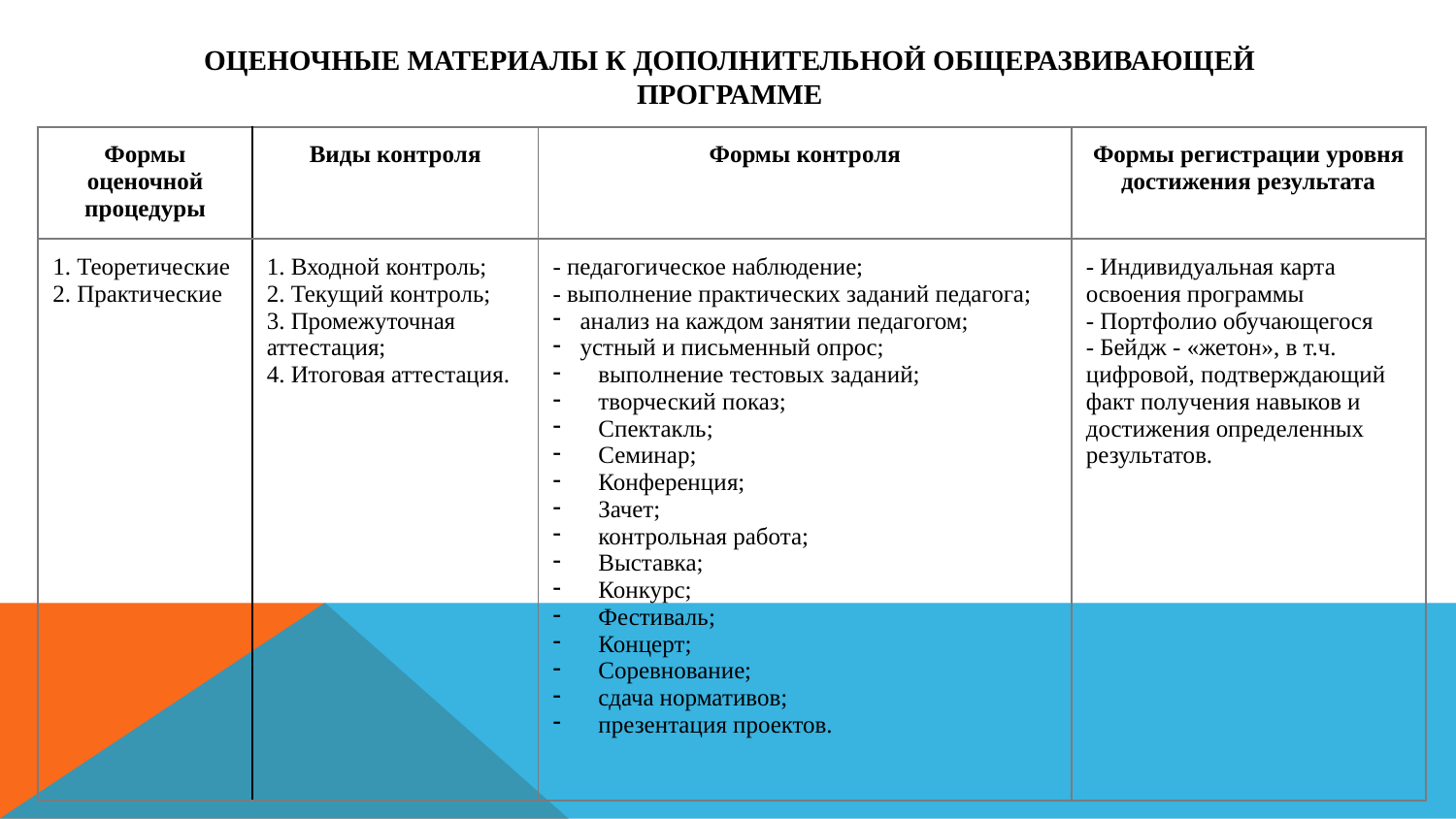

# Оценочные материалы к дополнительной общеразвивающей программе
| Формы оценочной процедуры | Виды контроля | Формы контроля | Формы регистрации уровня достижения результата |
| --- | --- | --- | --- |
| 1. Теоретические 2. Практические | 1. Входной контроль; 2. Текущий контроль; 3. Промежуточная аттестация; 4. Итоговая аттестация. | - педагогическое наблюдение; - выполнение практических заданий педагога; анализ на каждом занятии педагогом; устный и письменный опрос; выполнение тестовых заданий; творческий показ; Спектакль; Семинар; Конференция; Зачет; контрольная работа; Выставка; Конкурс; Фестиваль; Концерт; Соревнование; сдача нормативов; презентация проектов. | - Индивидуальная карта освоения программы - Портфолио обучающегося - Бейдж - «жетон», в т.ч. цифровой, подтверждающий факт получения навыков и достижения определенных результатов. |